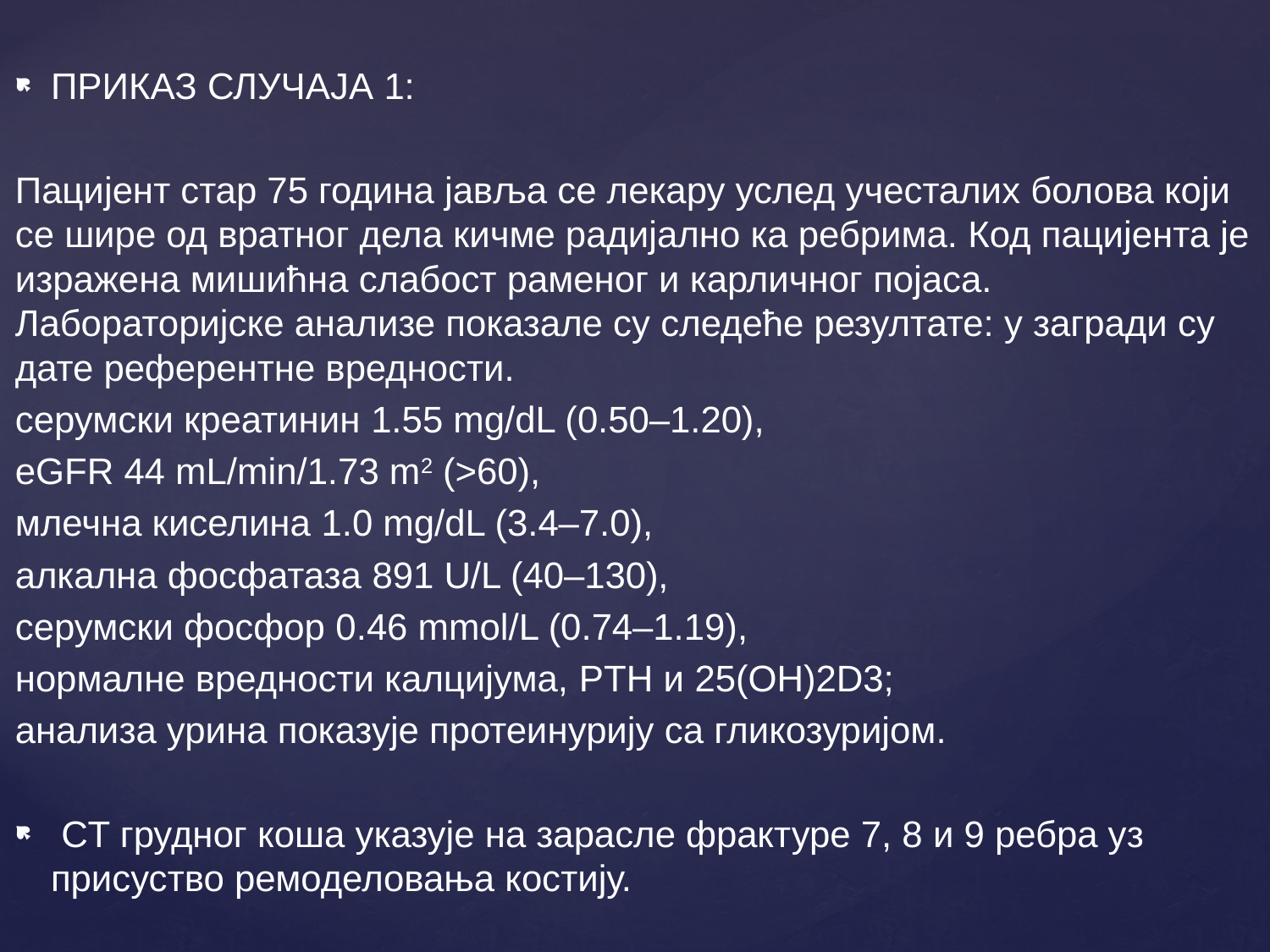

ПРИКАЗ СЛУЧАЈА 1:

Пацијент стар 75 година јавља се лекару услед учесталих болова који се шире од вратног дела кичме радијално ка ребрима. Код пацијента је изражена мишићна слабост раменог и карличног појаса. Лабораторијске анализе показале су следеће резултате: у загради су дате референтне вредности.
серумски креатинин 1.55 mg/dL (0.50–1.20),
eGFR 44 mL/min/1.73 m2 (>60),
млечна киселина 1.0 mg/dL (3.4–7.0),
алкална фосфатаза 891 U/L (40–130),
серумски фосфор 0.46 mmol/L (0.74–1.19),
нормалне вредности калцијума, PTH и 25(OH)2D3;
анализа урина показује протеинурију са гликозуријом.

 CT грудног коша указује на зарасле фрактуре 7, 8 и 9 ребра уз присуство ремоделовања костију.